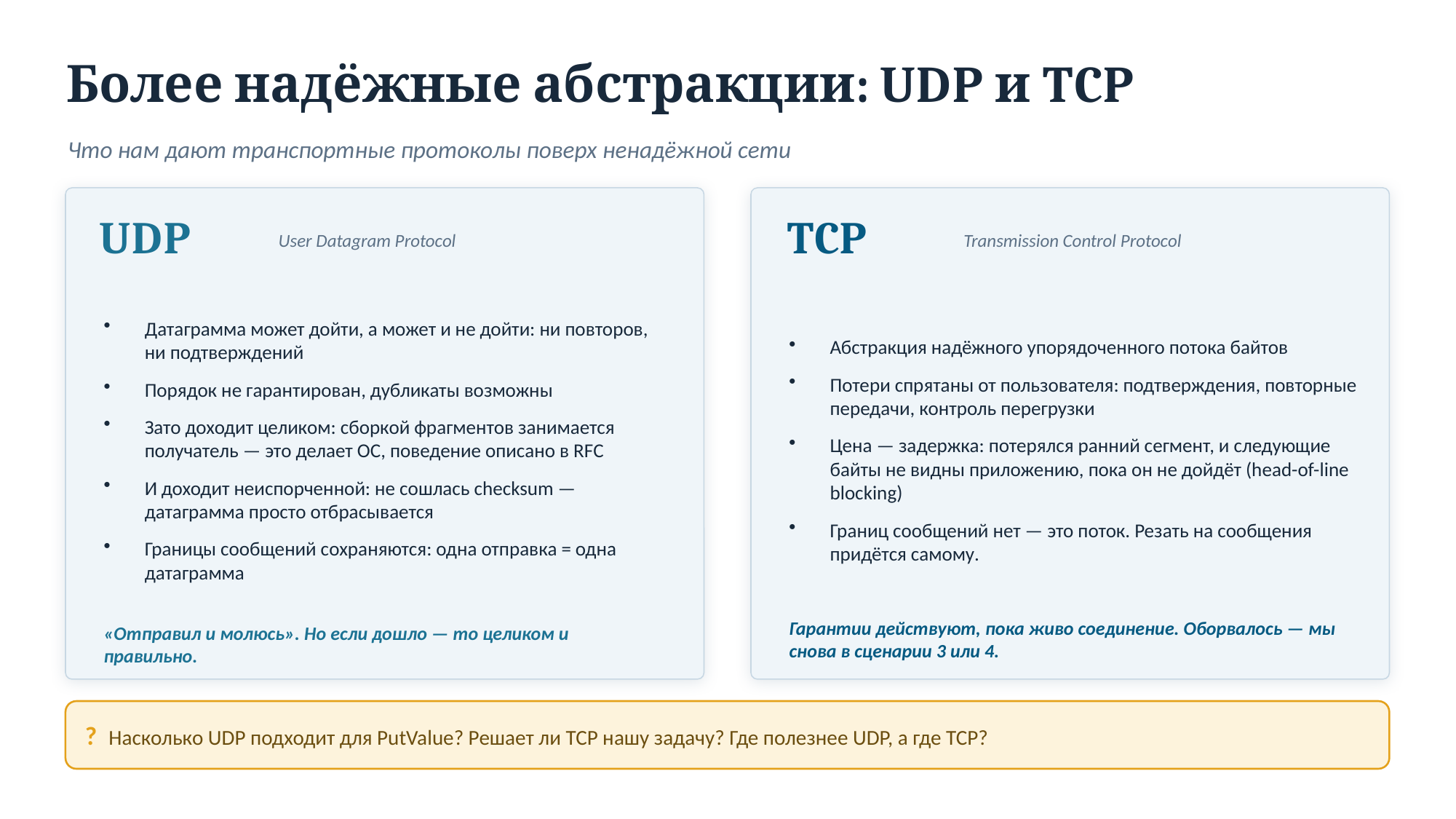

Более надёжные абстракции: UDP и TCP
Что нам дают транспортные протоколы поверх ненадёжной сети

UDP
TCP
User Datagram Protocol
Transmission Control Protocol
Датаграмма может дойти, а может и не дойти: ни повторов, ни подтверждений
Порядок не гарантирован, дубликаты возможны
Зато доходит целиком: сборкой фрагментов занимается получатель — это делает ОС, поведение описано в RFC
И доходит неиспорченной: не сошлась checksum — датаграмма просто отбрасывается
Границы сообщений сохраняются: одна отправка = одна датаграмма
Абстракция надёжного упорядоченного потока байтов
Потери спрятаны от пользователя: подтверждения, повторные передачи, контроль перегрузки
Цена — задержка: потерялся ранний сегмент, и следующие байты не видны приложению, пока он не дойдёт (head-of-line blocking)
Границ сообщений нет — это поток. Резать на сообщения придётся самому.
Гарантии действуют, пока живо соединение. Оборвалось — мы снова в сценарии 3 или 4.
«Отправил и молюсь». Но если дошло — то целиком и правильно.

?  Насколько UDP подходит для PutValue? Решает ли TCP нашу задачу? Где полезнее UDP, а где TCP?